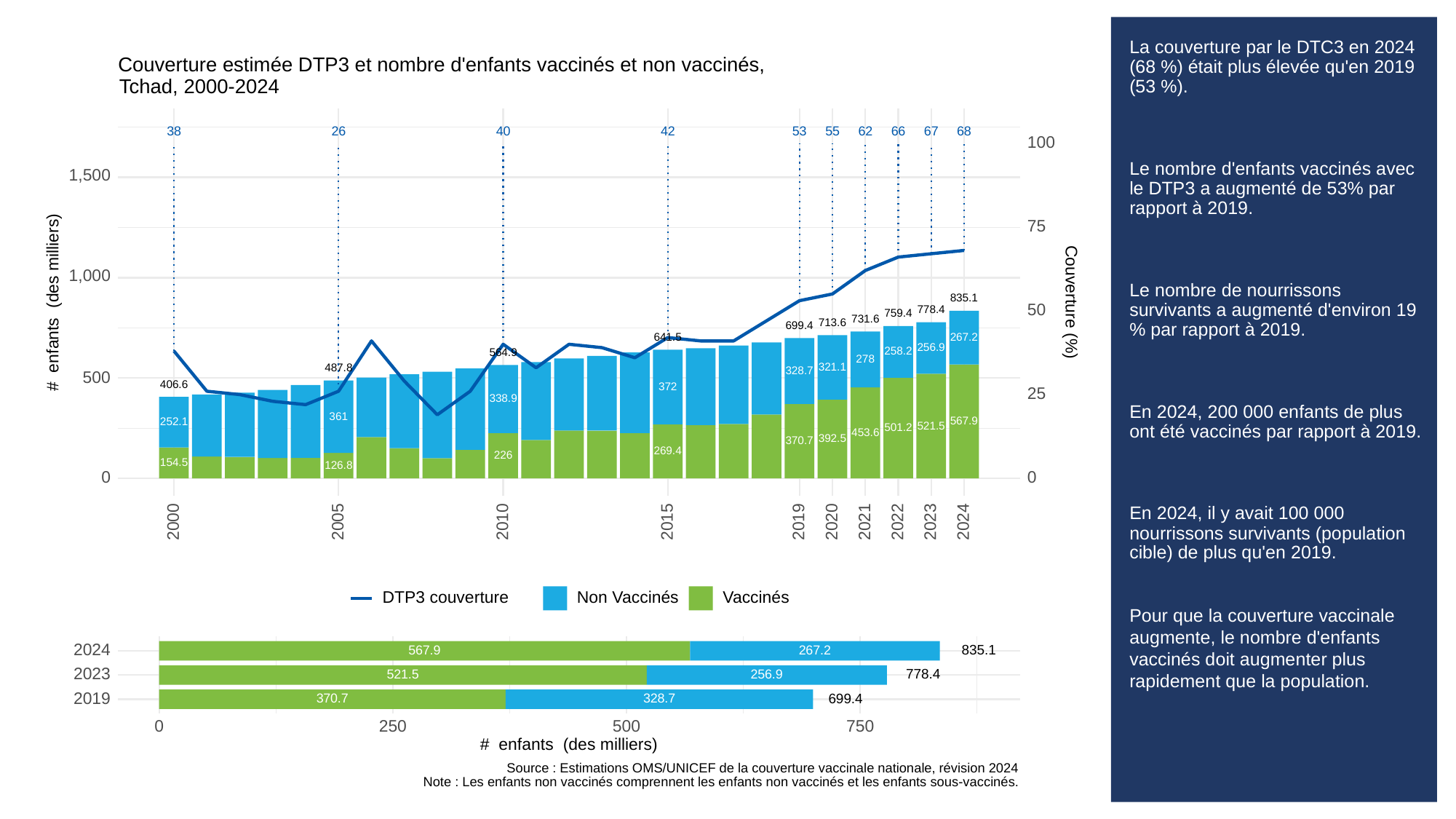

# La couverture par le DTC3 en 2024 (68 %) était plus élevée qu'en 2019 (53 %).

Le nombre d'enfants vaccinés avec le DTP3 a augmenté de 53% par rapport à 2019.

Le nombre de nourrissons survivants a augmenté d'environ 19 % par rapport à 2019.

En 2024, 200 000 enfants de plus ont été vaccinés par rapport à 2019.

En 2024, il y avait 100 000 nourrissons survivants (population cible) de plus qu'en 2019.

Pour que la couverture vaccinale augmente, le nombre d'enfants vaccinés doit augmenter plus rapidement que la population.

Couverture estimée DTP3 et nombre d'enfants vaccinés et non vaccinés,
Tchad, 2000-2024

38
53
26
40
62
66
67
68
42

55
100

1,500

75

1,000

835.1
#  enfants  (des milliers)
Couverture (%)
50
778.4
759.4

731.6
713.6
699.4

267.2
641.5

256.9

258.2

564.9

278

321.1
487.8

328.7

500

406.6
372

25

338.9

361

567.9
252.1
521.5

501.2

453.6

392.5
370.7

269.4

226

154.5
126.8
0
0

2023
2000
2005
2010
2015
2019
2020
2021
2022
2024

DTP3 couverture
Non Vaccinés
Vaccinés

2024
835.1
567.9
267.2

2023
778.4
521.5
256.9

2019
699.4
370.7
328.7

0
250
500
750
#  enfants  (des milliers)
Source : Estimations OMS/UNICEF de la couverture vaccinale nationale, révision 2024
Note : Les enfants non vaccinés comprennent les enfants non vaccinés et les enfants sous-vaccinés.